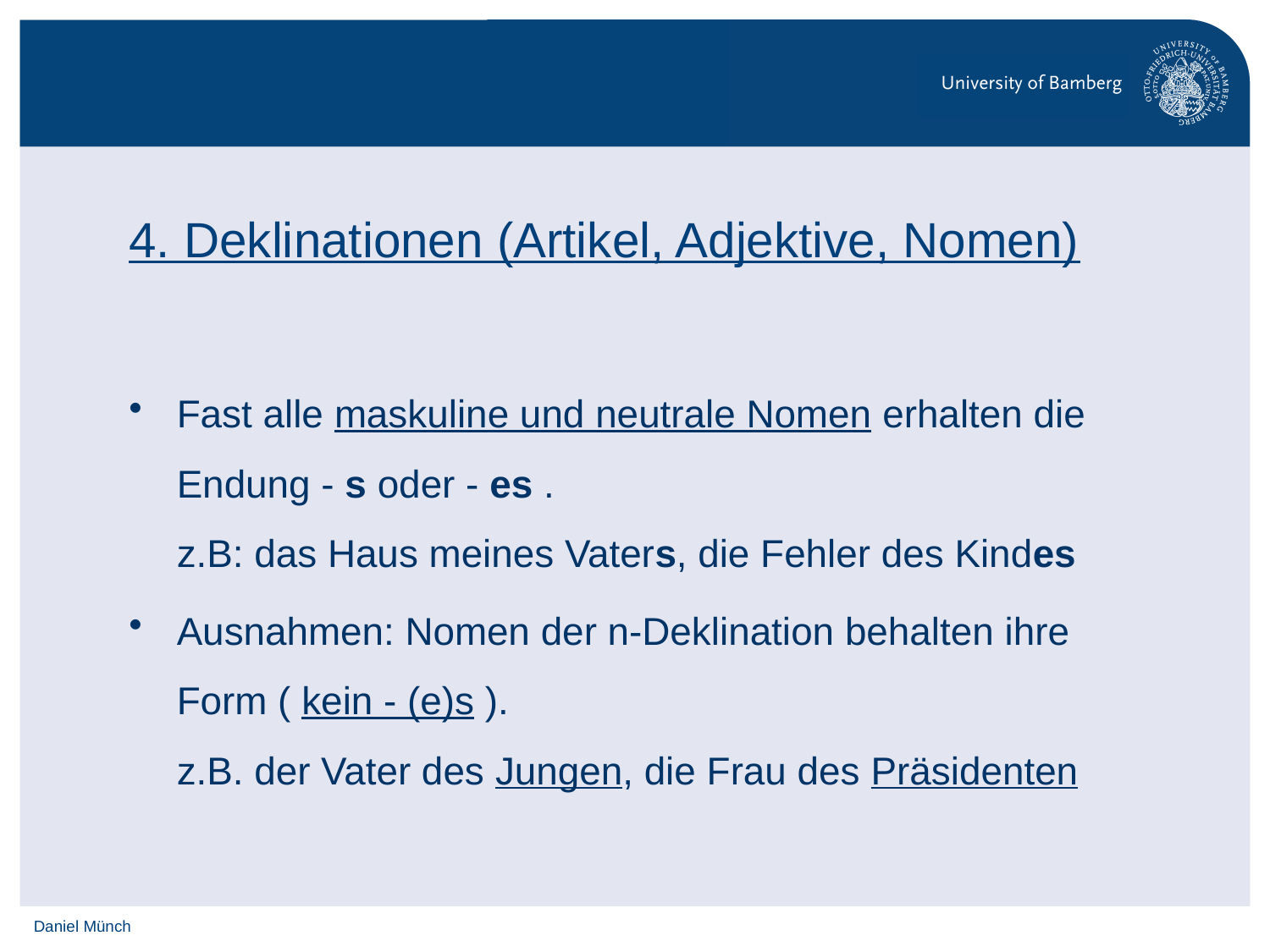

# 4. Deklinationen (Artikel, Adjektive, Nomen)
Fast alle maskuline und neutrale Nomen erhalten die Endung - s oder - es .
z.B: das Haus meines Vaters, die Fehler des Kindes
Ausnahmen: Nomen der n-Deklination behalten ihre Form ( kein - (e)s ).
z.B. der Vater des Jungen, die Frau des Präsidenten